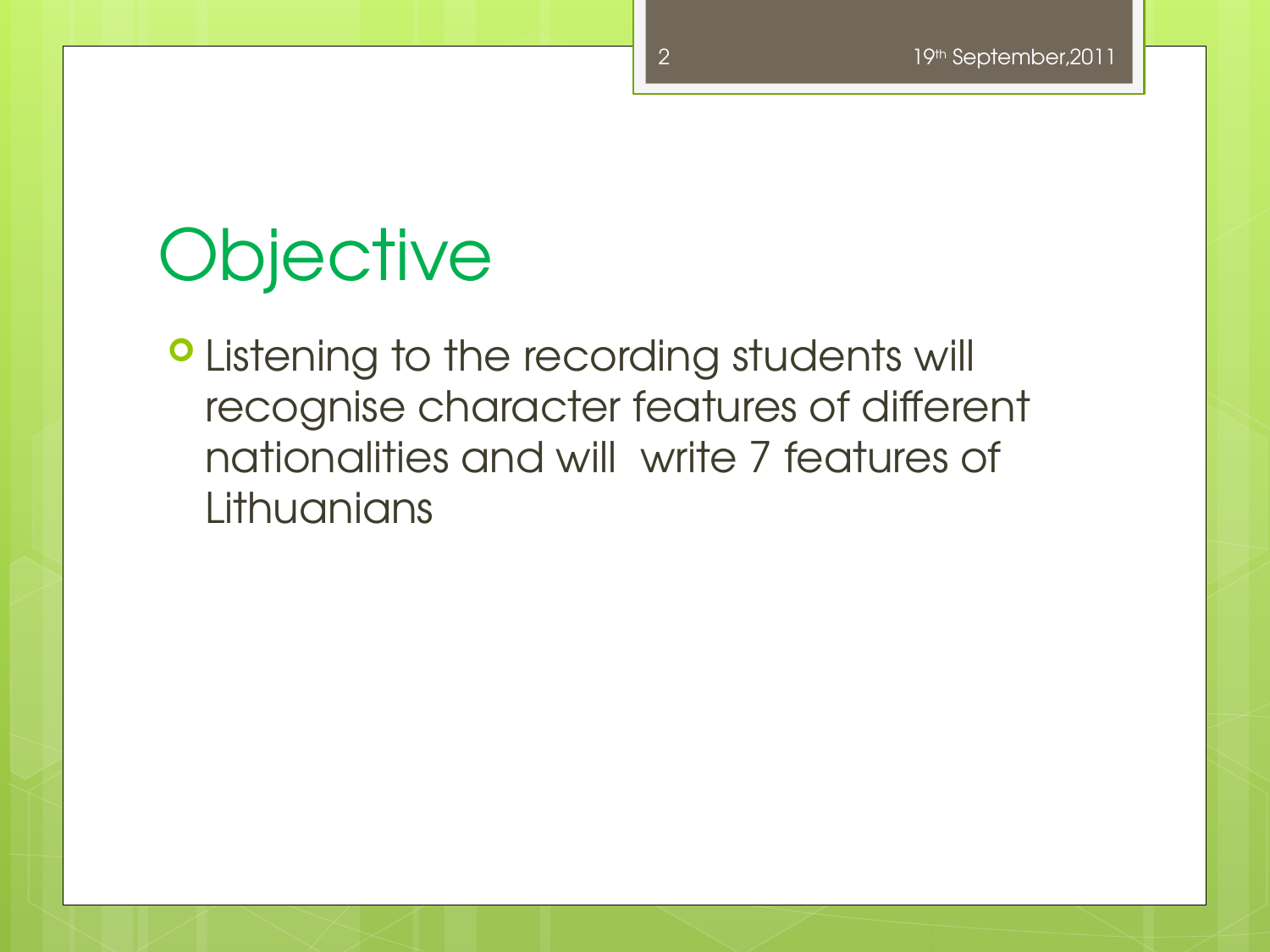

2
19th September,2011
# Objective
Listening to the recording students will recognise character features of different nationalities and will  write 7 features of Lithuanians